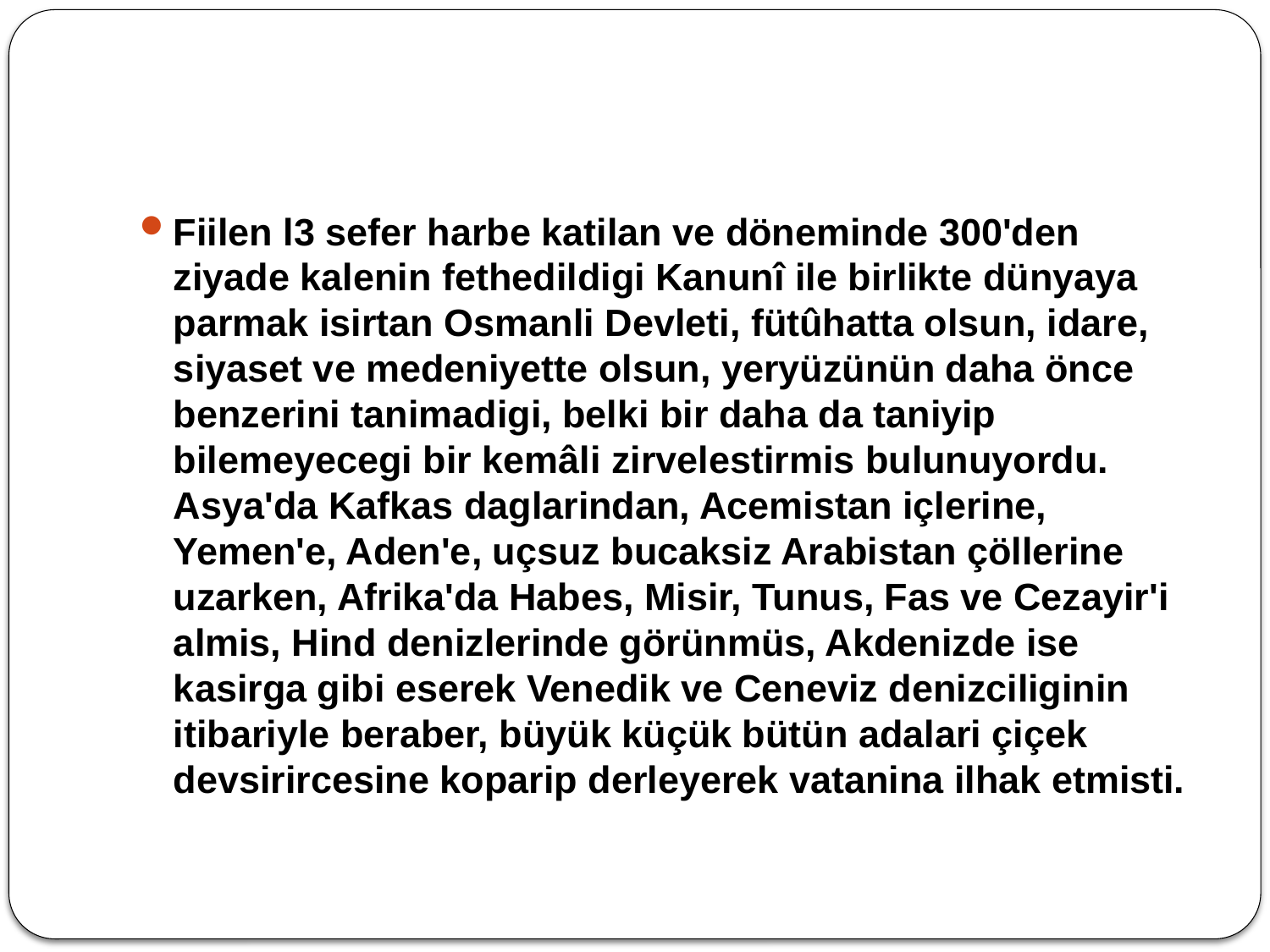

#
Fiilen l3 sefer harbe katilan ve döneminde 300'den ziyade kalenin fethedildigi Kanunî ile birlikte dünyaya parmak isirtan Osmanli Devleti, fütûhatta olsun, idare, siyaset ve medeniyette olsun, yeryüzünün daha önce benzerini tanimadigi, belki bir daha da taniyip bilemeyecegi bir kemâli zirvelestirmis bulunuyordu. Asya'da Kafkas daglarindan, Acemistan içlerine, Yemen'e, Aden'e, uçsuz bucaksiz Arabistan çöllerine uzarken, Afrika'da Habes, Misir, Tunus, Fas ve Cezayir'i almis, Hind denizlerinde görünmüs, Akdenizde ise kasirga gibi eserek Venedik ve Ceneviz denizciliginin itibariyle beraber, büyük küçük bütün adalari çiçek devsirircesine koparip derleyerek vatanina ilhak etmisti.